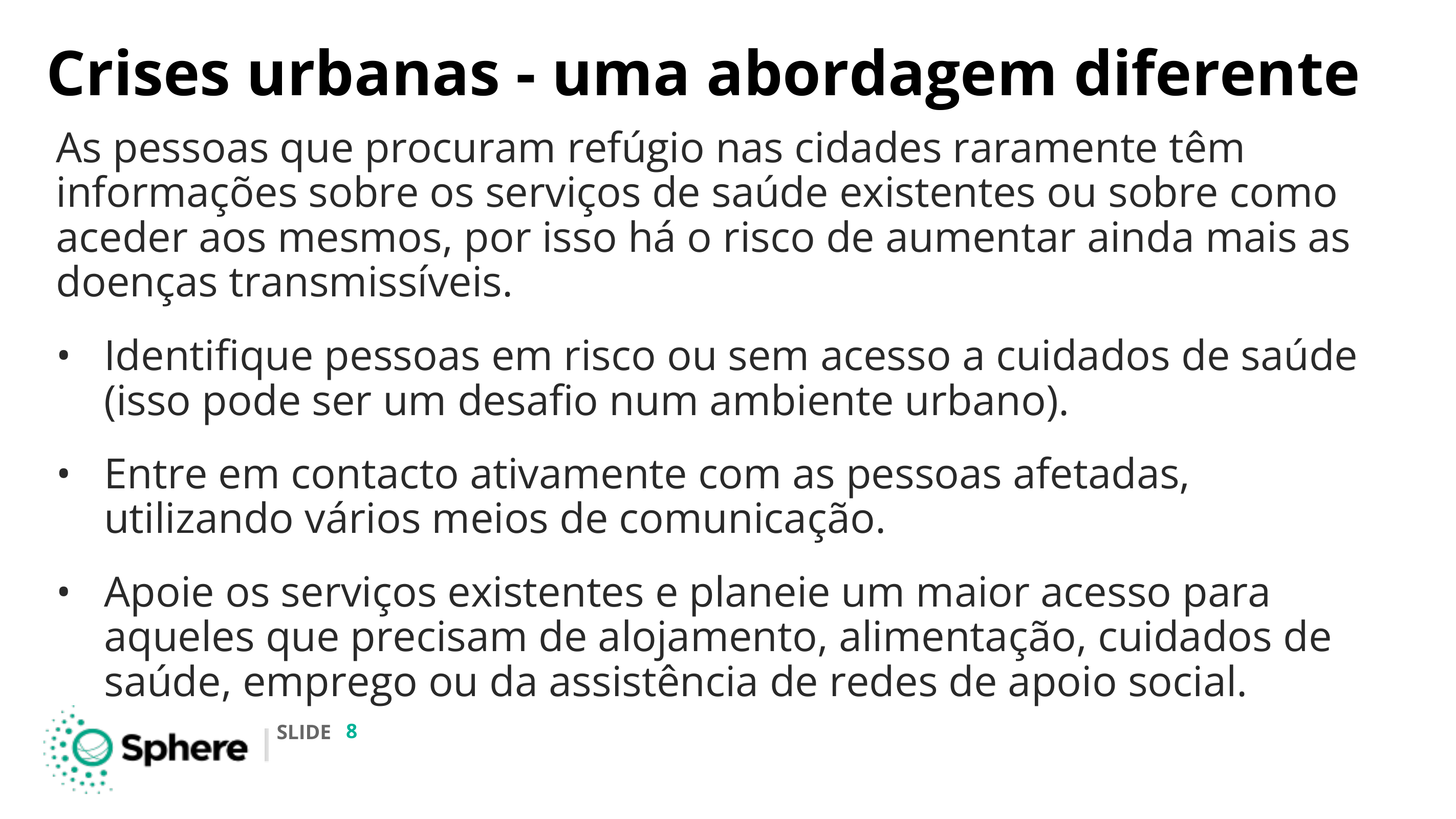

# Crises urbanas - uma abordagem diferente
As pessoas que procuram refúgio nas cidades raramente têm informações sobre os serviços de saúde existentes ou sobre como aceder aos mesmos, por isso há o risco de aumentar ainda mais as doenças transmissíveis.
Identifique pessoas em risco ou sem acesso a cuidados de saúde (isso pode ser um desafio num ambiente urbano).
Entre em contacto ativamente com as pessoas afetadas, utilizando vários meios de comunicação.
Apoie os serviços existentes e planeie um maior acesso para aqueles que precisam de alojamento, alimentação, cuidados de saúde, emprego ou da assistência de redes de apoio social.

8